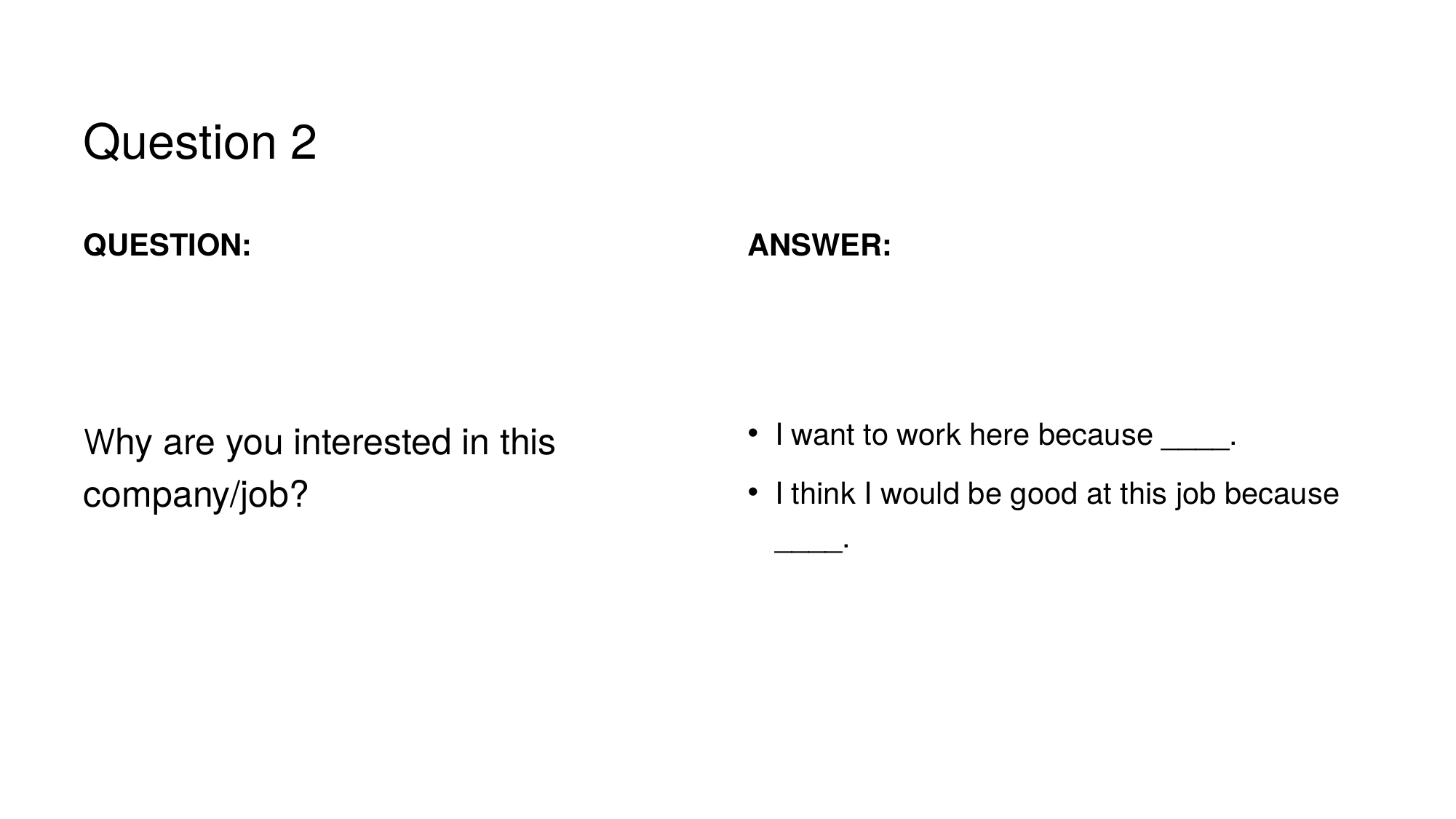

# Question 2
Question:
Answer:
I want to work here because ____.
I think I would be good at this job because ____.

Why are you interested in this company/job?